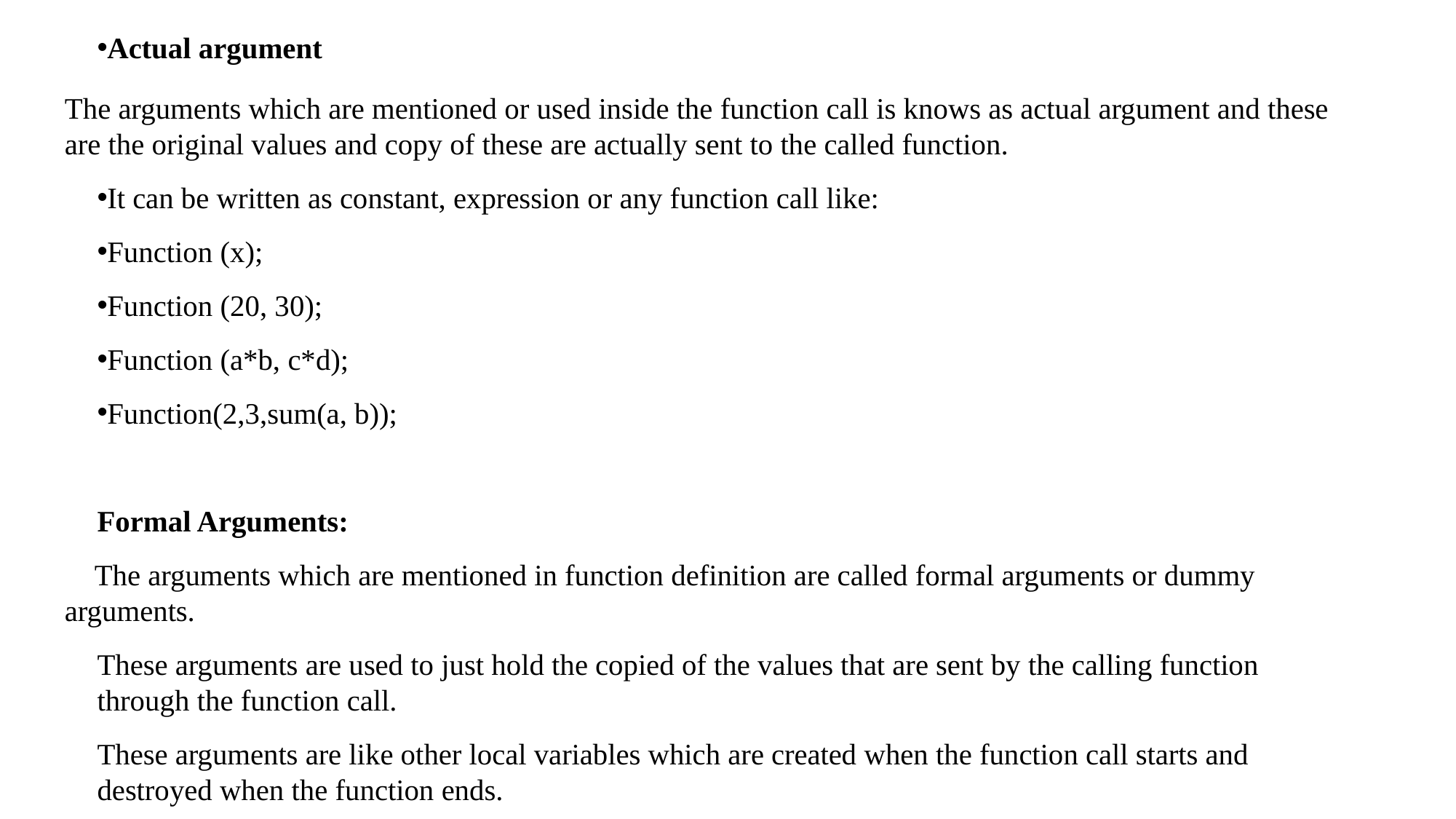

Actual argument
The arguments which are mentioned or used inside the function call is knows as actual argument and these are the original values and copy of these are actually sent to the called function.
It can be written as constant, expression or any function call like:
Function (x);
Function (20, 30);
Function (a*b, c*d);
Function(2,3,sum(a, b));

Formal Arguments:
    The arguments which are mentioned in function definition are called formal arguments or dummy        arguments.
These arguments are used to just hold the copied of the values that are sent by the calling function through the function call.
These arguments are like other local variables which are created when the function call starts and destroyed when the function ends.